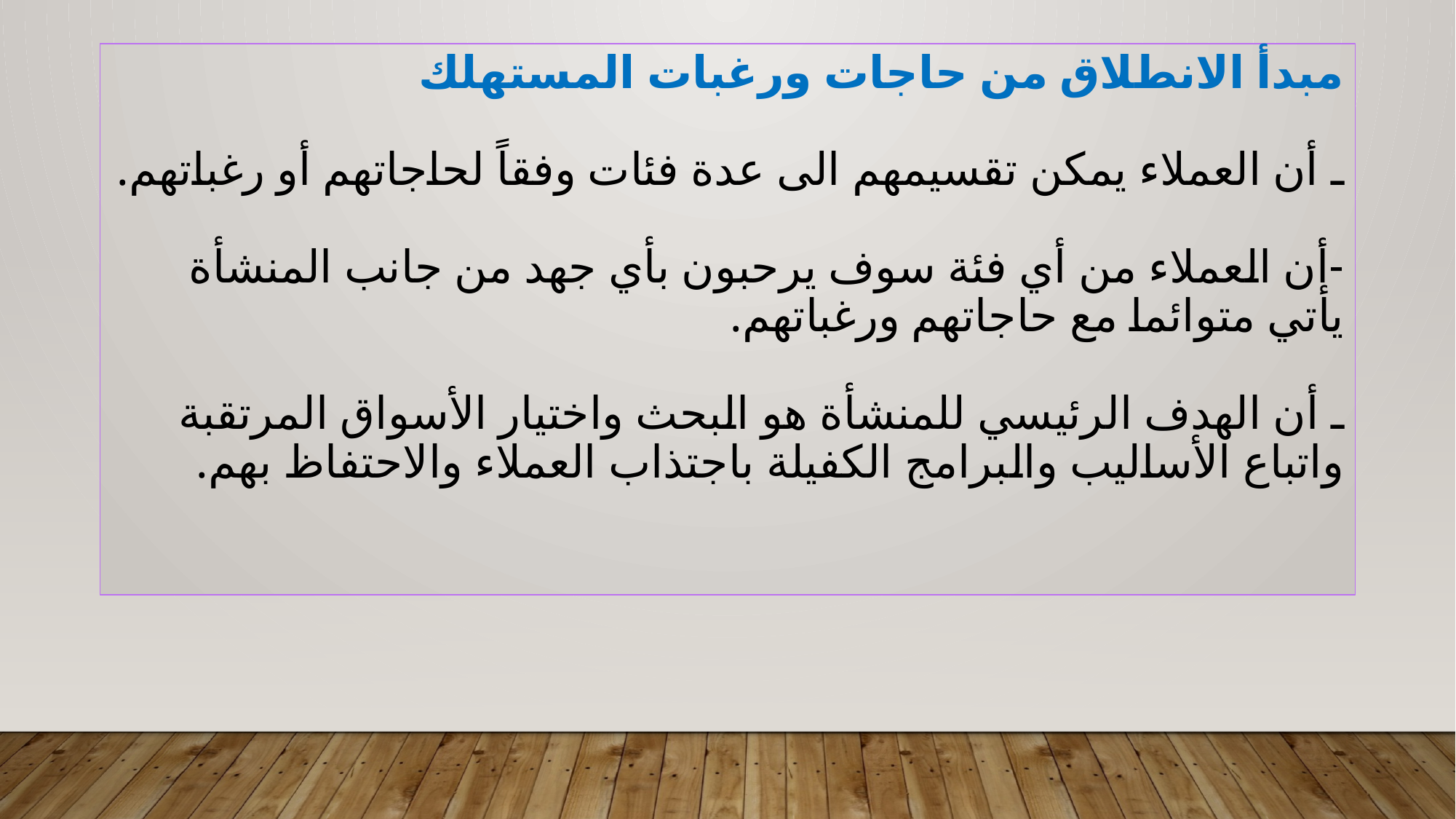

# مبدأ الانطلاق من حاجات ورغبات المستهلك   ـ أن العملاء يمكن تقسيمهم الى عدة فئات وفقاً لحاجاتهم أو رغباتهم. -أن العملاء من أي فئة سوف يرحبون بأي جهد من جانب المنشأة يأتي متوائما مع حاجاتهم ورغباتهم.   ـ أن الهدف الرئيسي للمنشأة هو البحث واختيار الأسواق المرتقبة واتباع الأساليب والبرامج الكفيلة باجتذاب العملاء والاحتفاظ بهم.